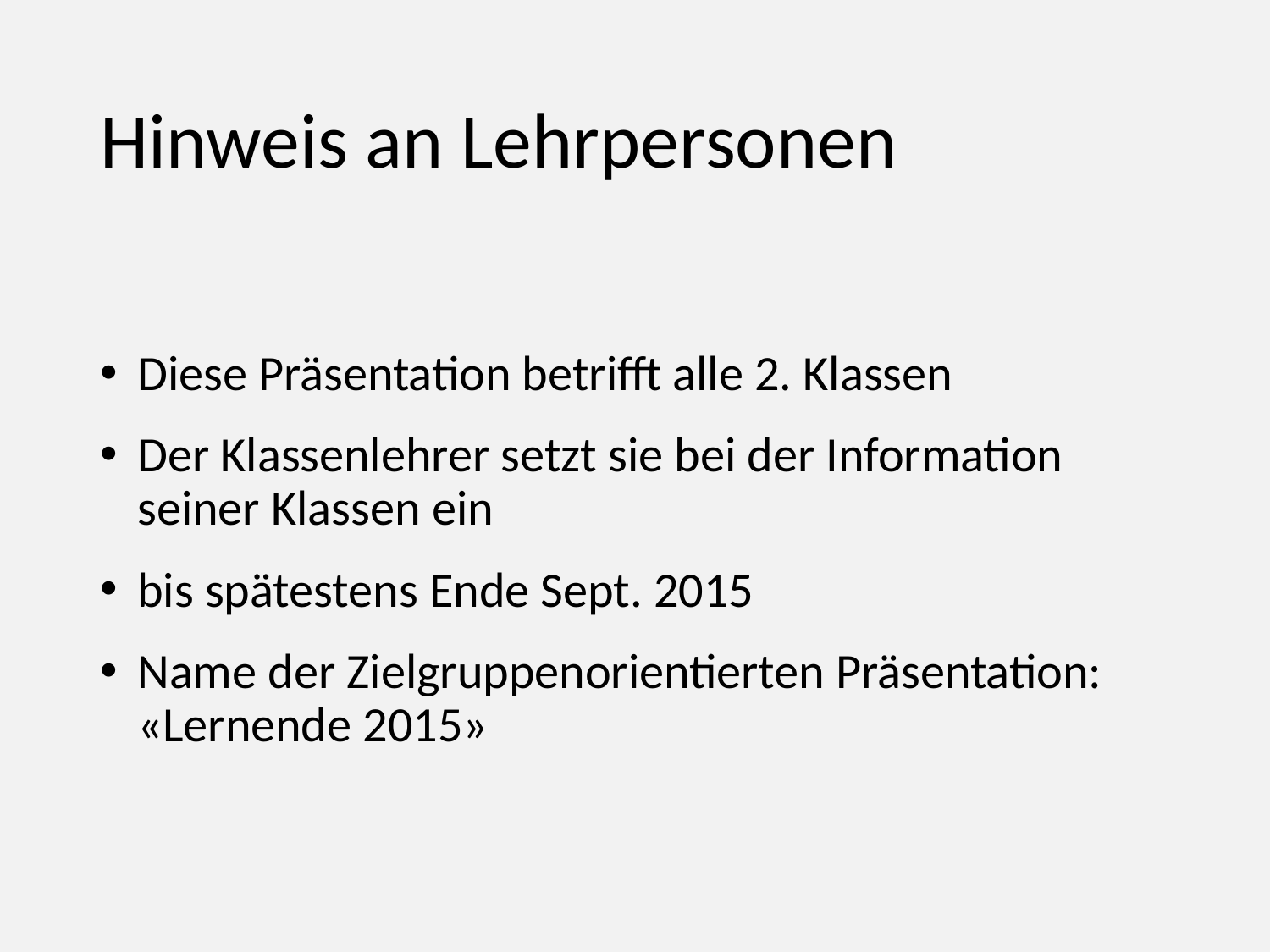

# Hinweis an Lehrpersonen
Diese Präsentation betrifft alle 2. Klassen
Der Klassenlehrer setzt sie bei der Information seiner Klassen ein
bis spätestens Ende Sept. 2015
Name der Zielgruppenorientierten Präsentation: «Lernende 2015»